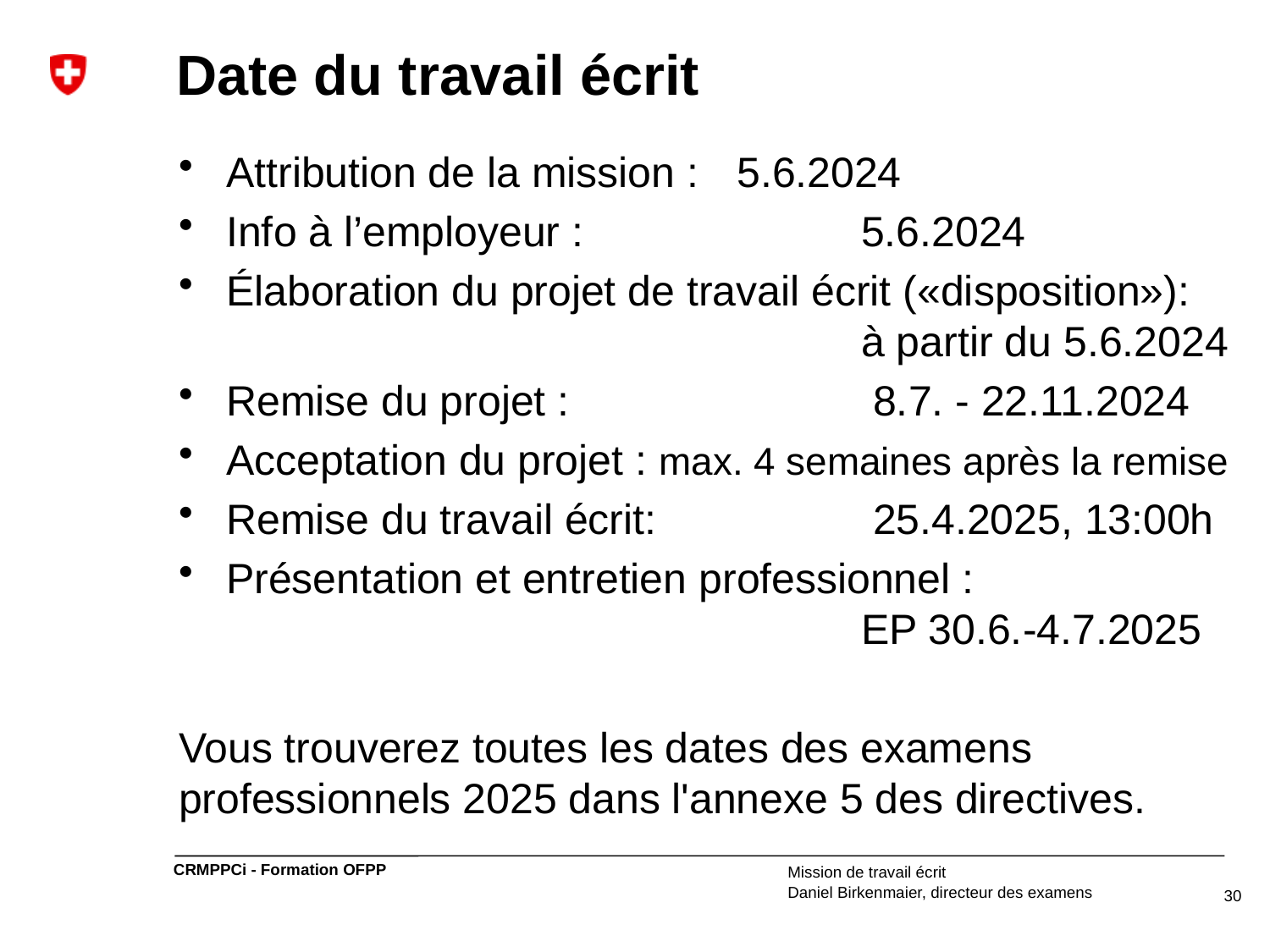

# Date du travail écrit
Attribution de la mission : 	5.6.2024
Info à l’employeur : 		5.6.2024
Élaboration du projet de travail écrit («disposition»):
		à partir du 5.6.2024
Remise du projet : 		 8.7. - 22.11.2024
Acceptation du projet : max. 4 semaines après la remise
Remise du travail écrit: 		 25.4.2025, 13:00h
Présentation et entretien professionnel :                        		EP 30.6.-4.7.2025

Vous trouverez toutes les dates des examens professionnels 2025 dans l'annexe 5 des directives.
Mission de travail écrit
Daniel Birkenmaier, directeur des examens